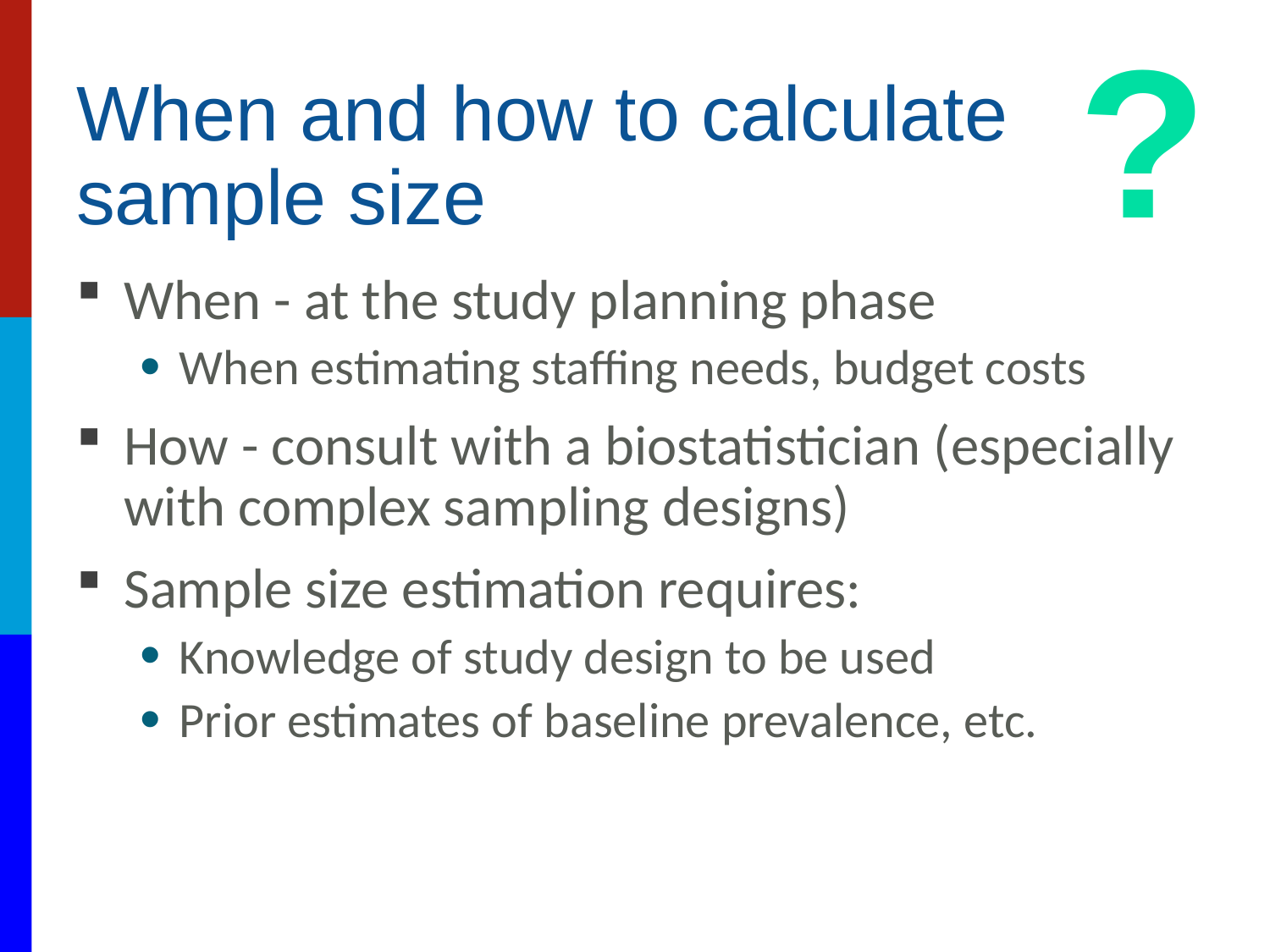

?
# When and how to calculate sample size
When - at the study planning phase
When estimating staffing needs, budget costs
How - consult with a biostatistician (especially with complex sampling designs)
Sample size estimation requires:
Knowledge of study design to be used
Prior estimates of baseline prevalence, etc.